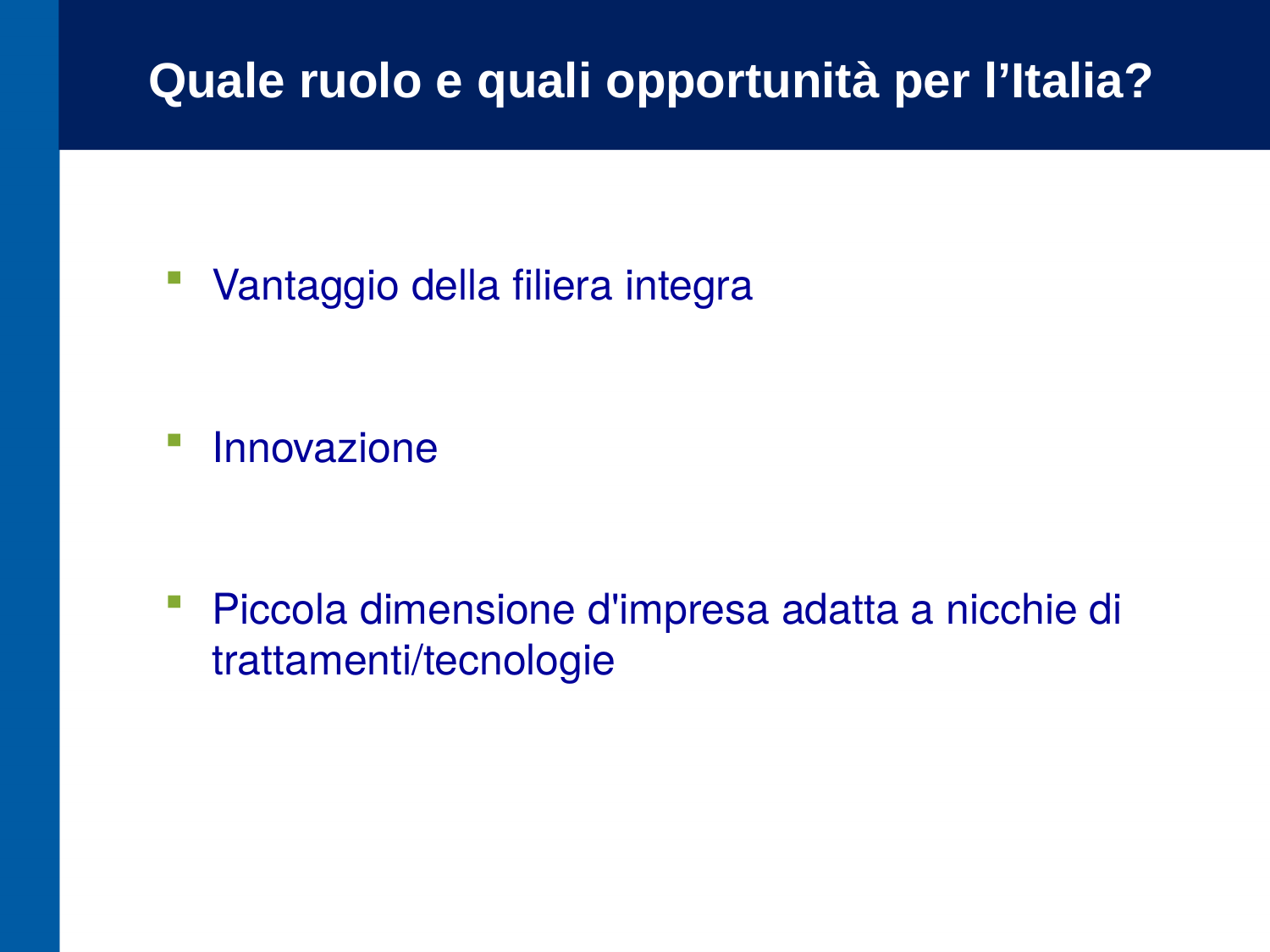

Quale ruolo e quali opportunità per l’Italia?
Vantaggio della filiera integra
Innovazione
Piccola dimensione d'impresa adatta a nicchie di trattamenti/tecnologie